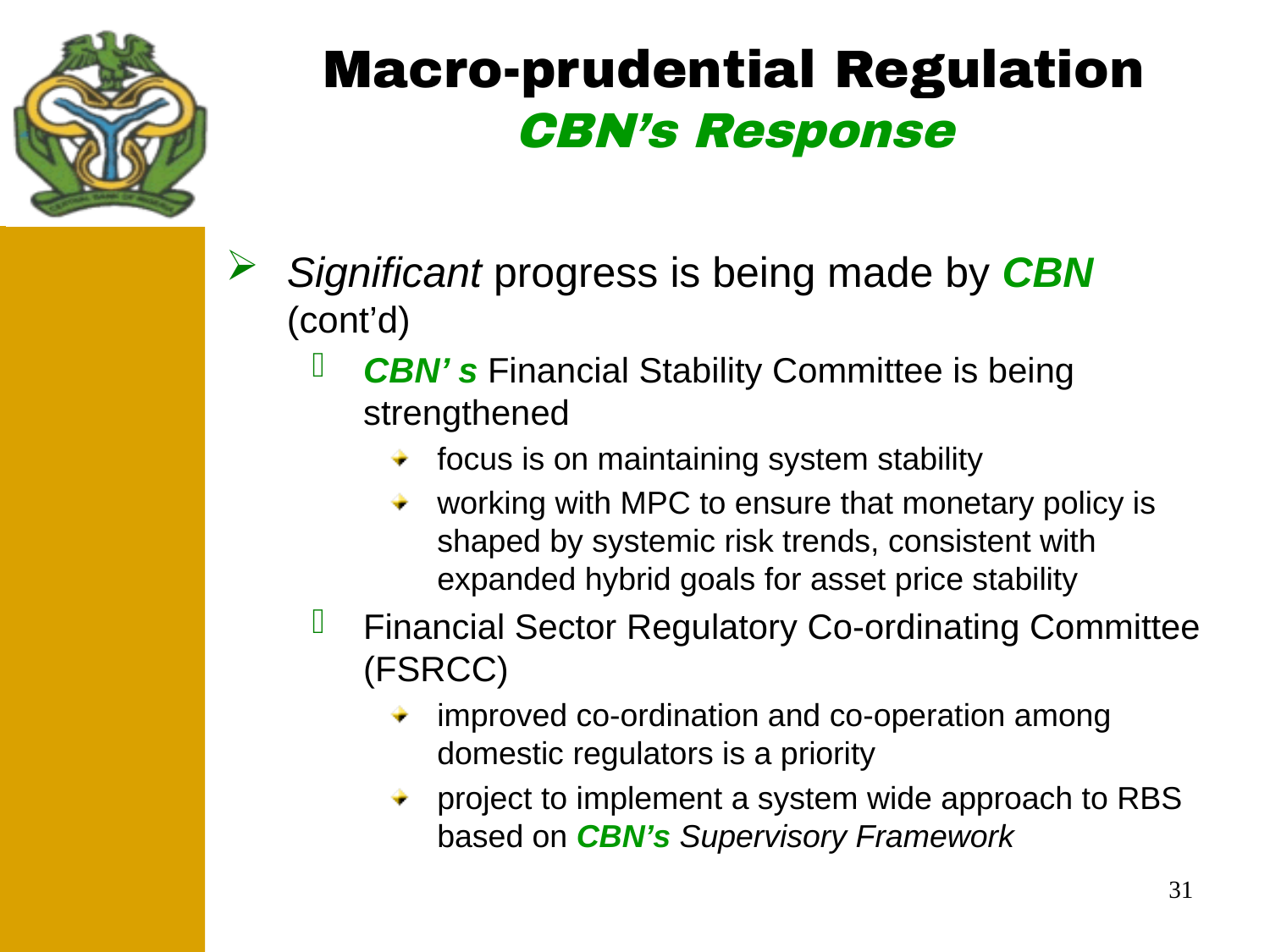

Macro-prudential Regulation
CBN’s Response
#
 After
Significant progress is being made by CBN (cont’d)
CBN’ s Financial Stability Committee is being strengthened
focus is on maintaining system stability
working with MPC to ensure that monetary policy is shaped by systemic risk trends, consistent with expanded hybrid goals for asset price stability
Financial Sector Regulatory Co-ordinating Committee (FSRCC)
improved co-ordination and co-operation among domestic regulators is a priority
project to implement a system wide approach to RBS based on CBN’s Supervisory Framework

31